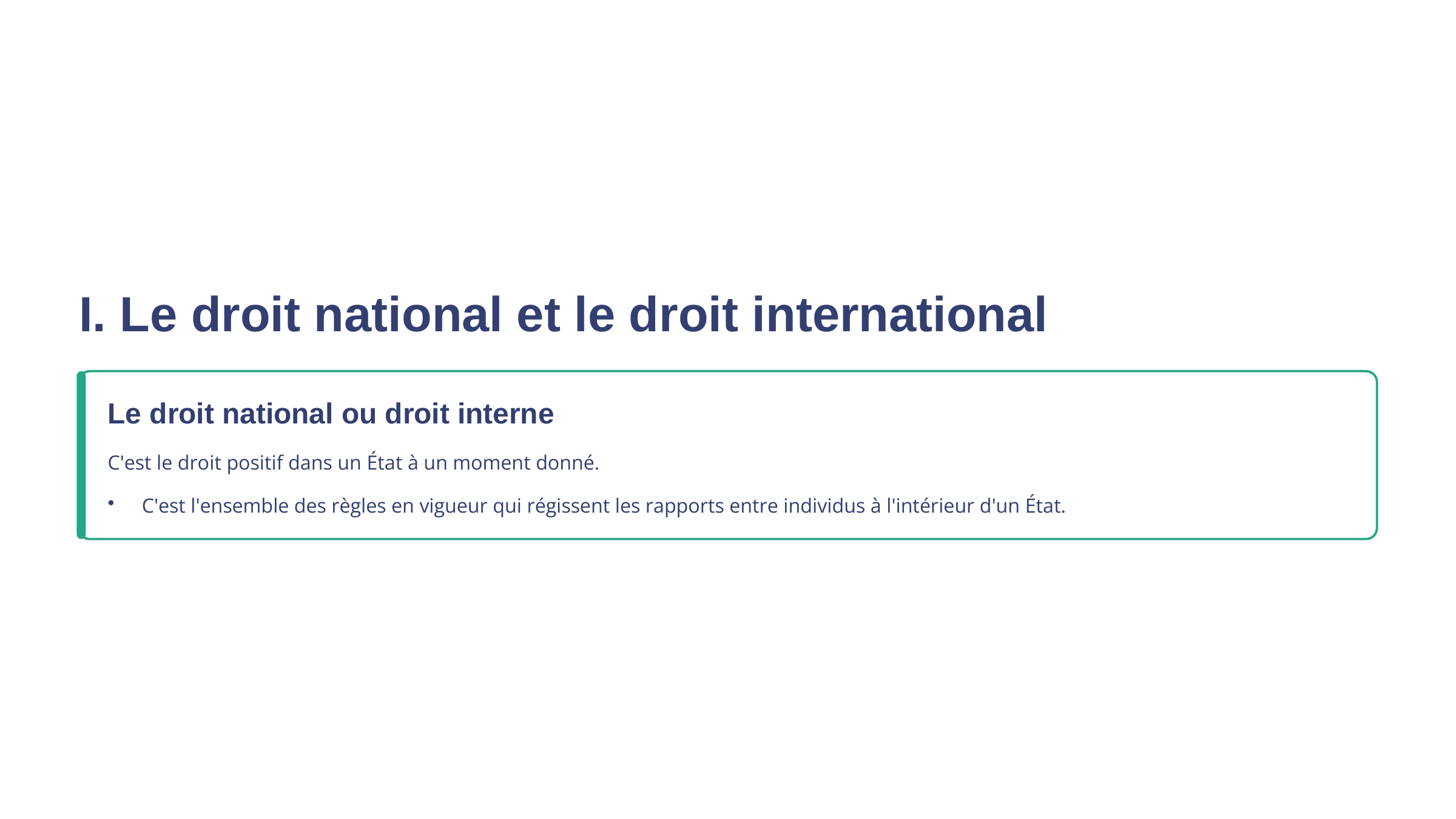

I. Le droit national et le droit international

Le droit national ou droit interne
C'est le droit positif dans un État à un moment donné.
C'est l'ensemble des règles en vigueur qui régissent les rapports entre individus à l'intérieur d'un État.